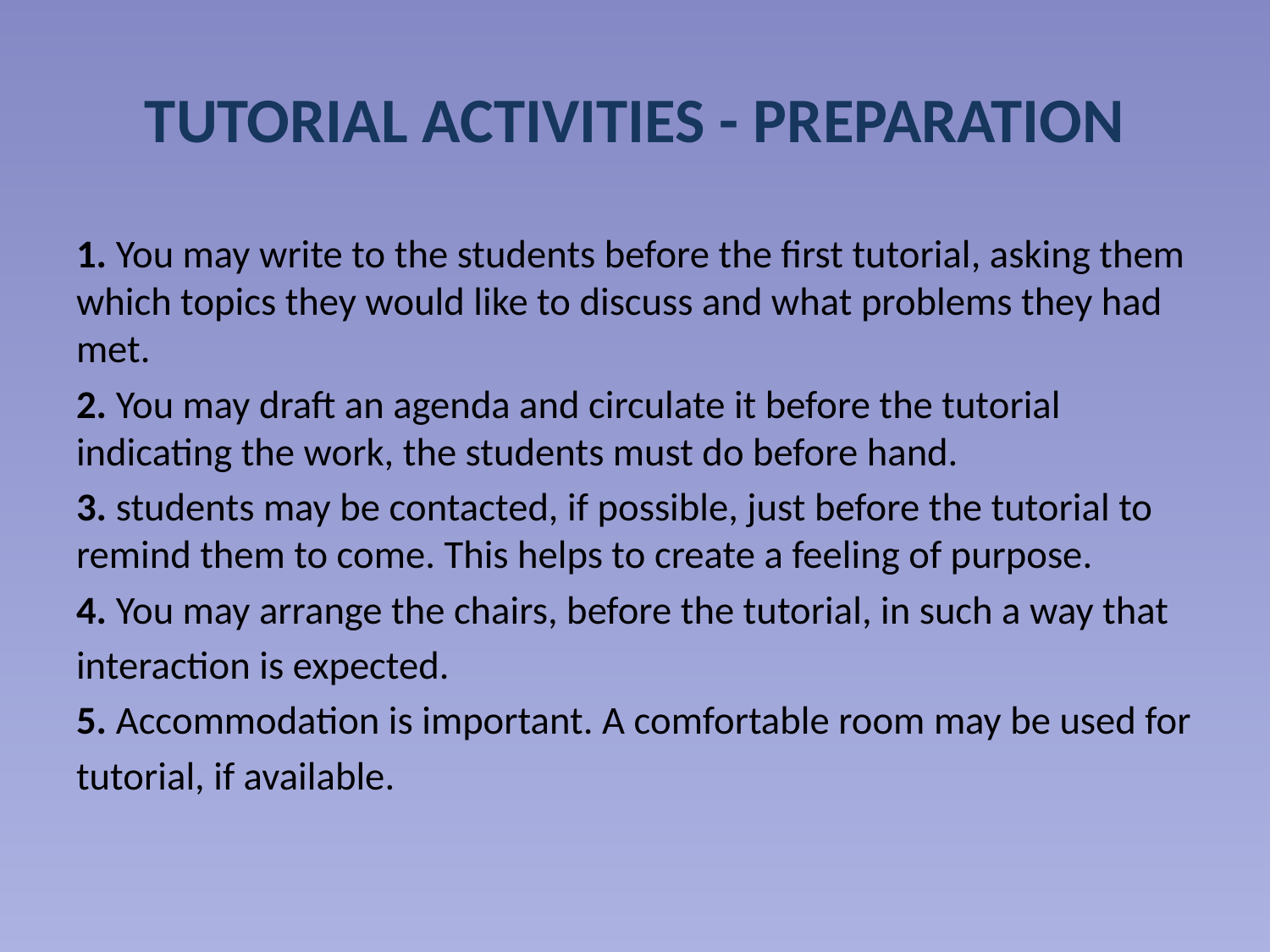

# TUTORIAL ACTIVITIES - PREPARATION
1. You may write to the students before the first tutorial, asking them which topics they would like to discuss and what problems they had met.
2. You may draft an agenda and circulate it before the tutorial indicating the work, the students must do before hand.
3. students may be contacted, if possible, just before the tutorial to remind them to come. This helps to create a feeling of purpose.
4. You may arrange the chairs, before the tutorial, in such a way that
interaction is expected.
5. Accommodation is important. A comfortable room may be used for
tutorial, if available.